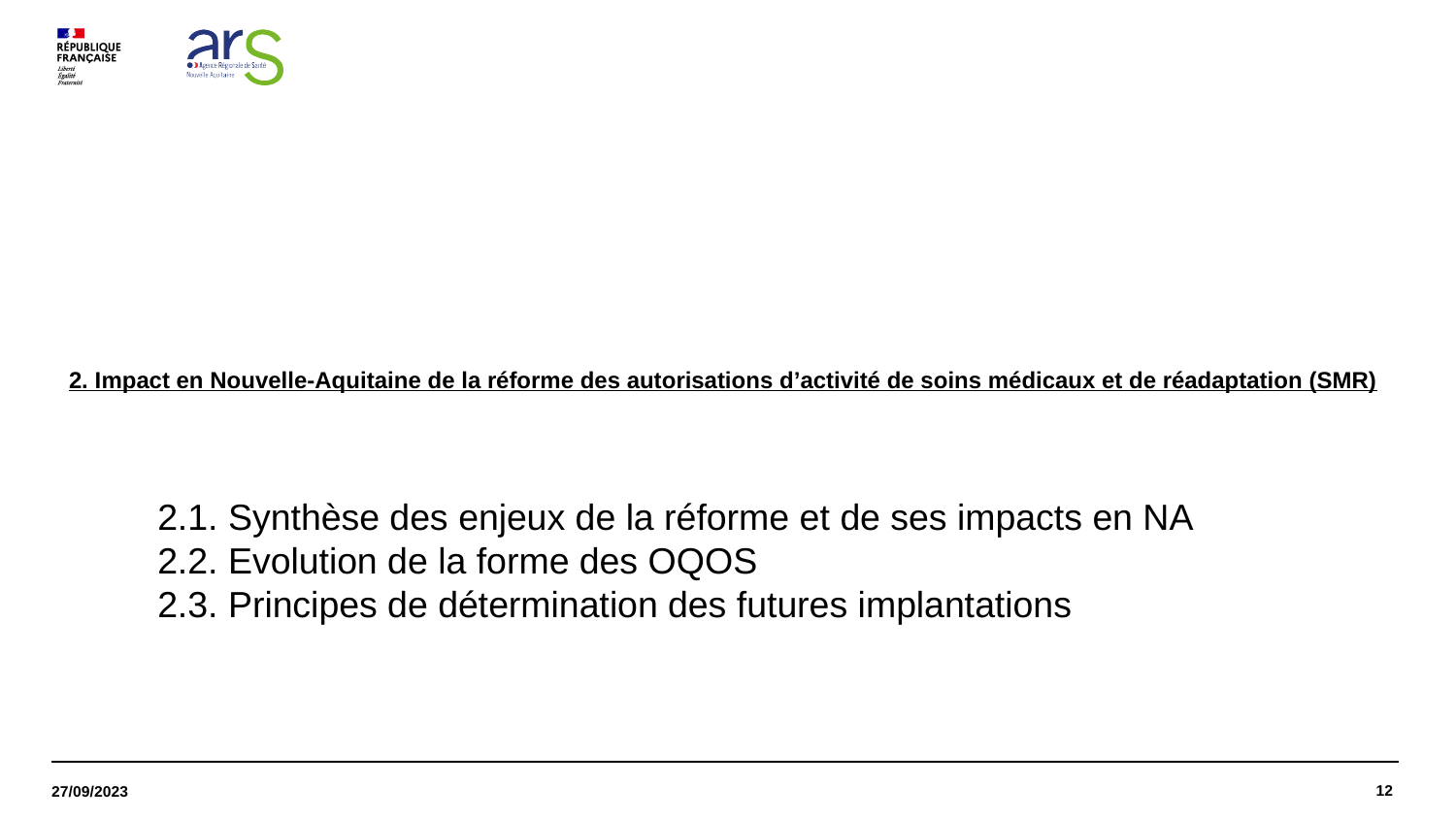

# 2. Impact en Nouvelle-Aquitaine de la réforme des autorisations d’activité de soins médicaux et de réadaptation (SMR)
2.1. Synthèse des enjeux de la réforme et de ses impacts en NA
2.2. Evolution de la forme des OQOS
2.3. Principes de détermination des futures implantations
12
27/09/2023